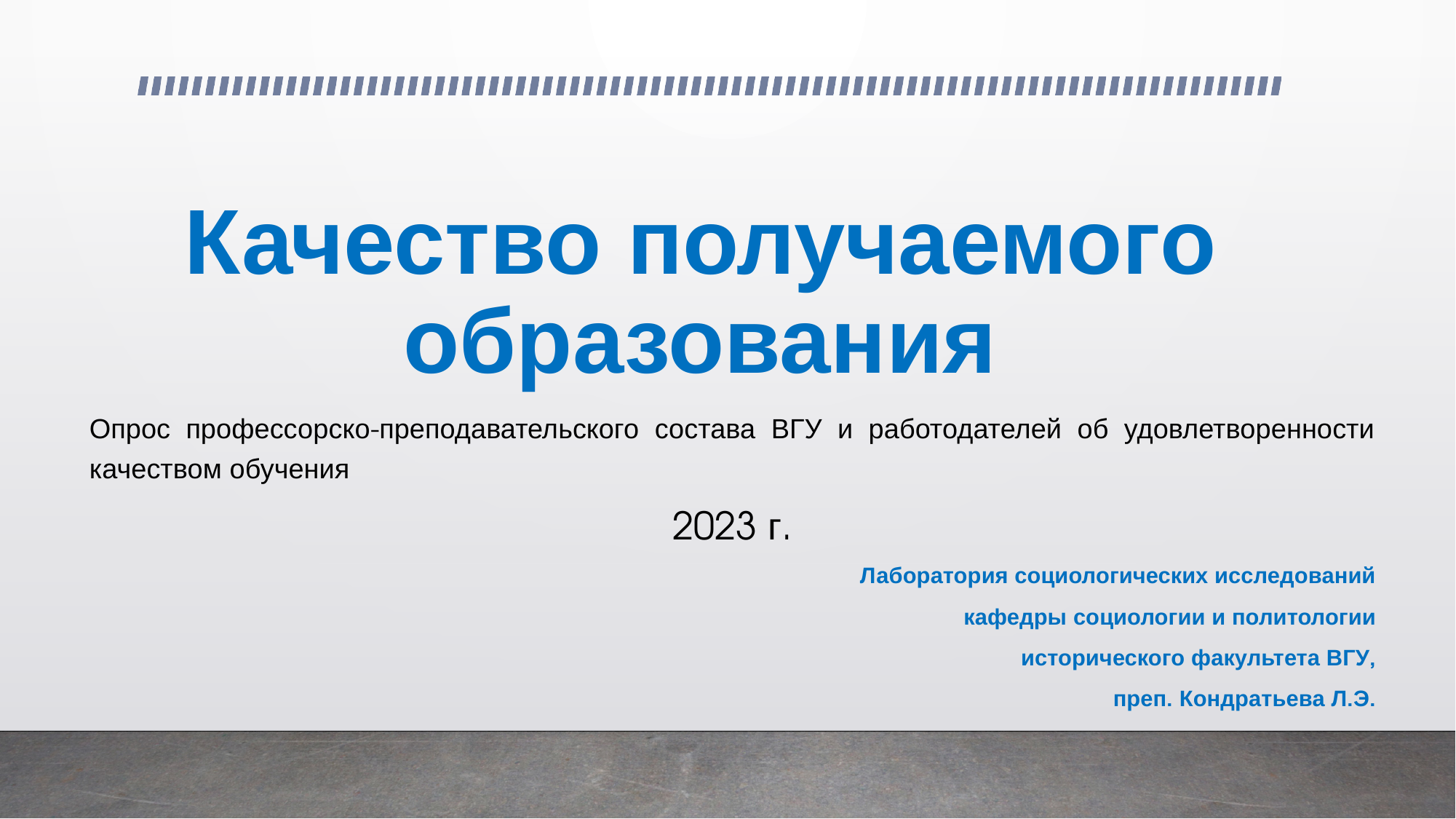

# Качество получаемого образования
Опрос профессорско-преподавательского состава ВГУ и работодателей об удовлетворенности качеством обучения
2023 г.
Лаборатория социологических исследований
кафедры социологии и политологии
исторического факультета ВГУ,
преп. Кондратьева Л.Э.